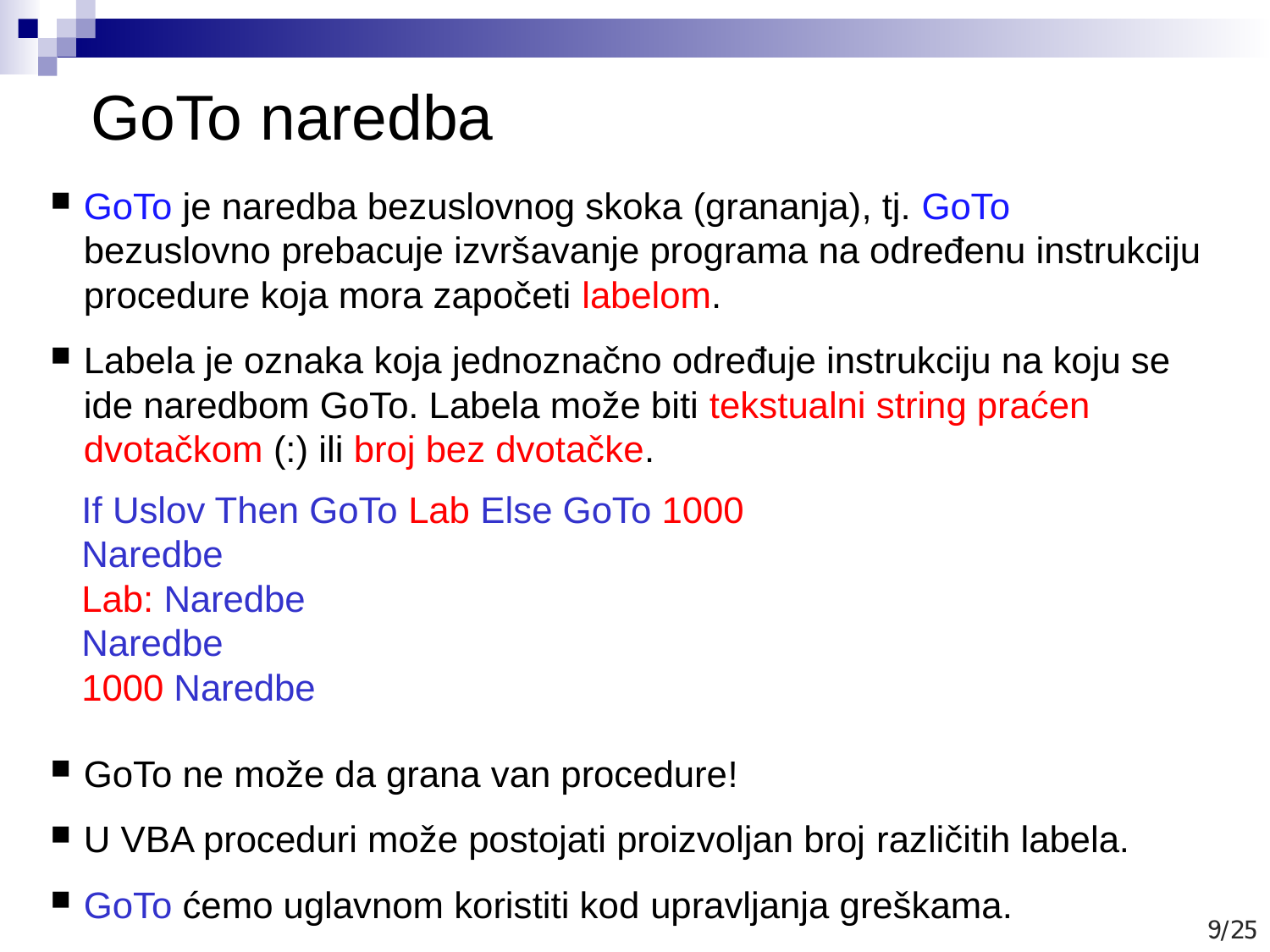

# GoTo naredba
GoTo je naredba bezuslovnog skoka (grananja), tj. GoTo bezuslovno prebacuje izvršavanje programa na određenu instrukciju procedure koja mora započeti labelom.
Labela je oznaka koja jednoznačno određuje instrukciju na koju se ide naredbom GoTo. Labela može biti tekstualni string praćen dvotačkom (:) ili broj bez dvotačke.
   If Uslov Then GoTo Lab Else GoTo 1000
   Naredbe
   Lab: Naredbe
   Naredbe
   1000 Naredbe
GoTo ne može da grana van procedure!
U VBA proceduri može postojati proizvoljan broj različitih labela.
GoTo ćemo uglavnom koristiti kod upravljanja greškama.
9/25